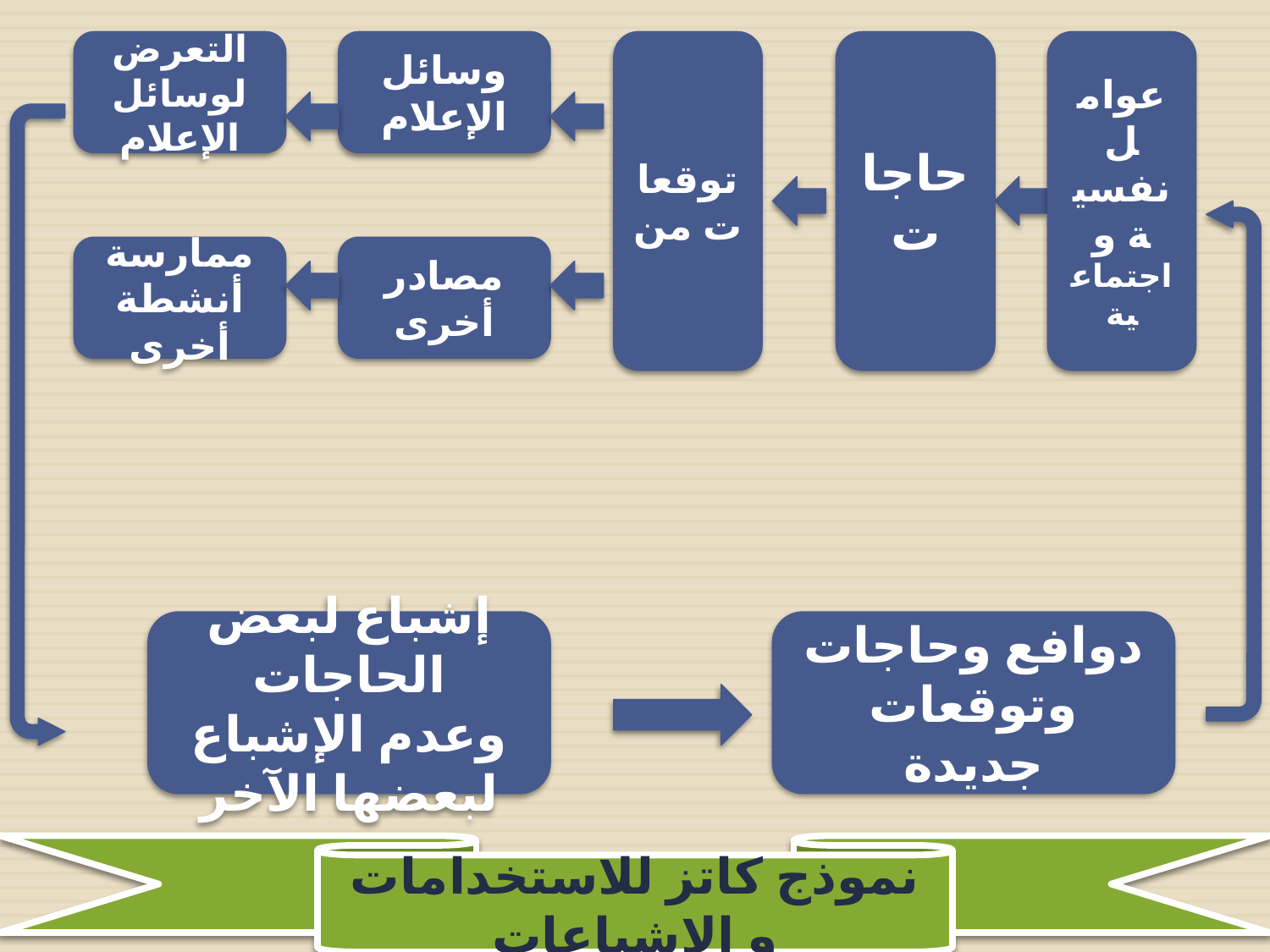

التعرض لوسائل الإعلام
وسائل الإعلام
توقعات من
حاجات
عوامل نفسية و
اجتماعية

ممارسة أنشطة أخرى
مصادر أخرى

إشباع لبعض الحاجات
وعدم الإشباع لبعضها الآخر
دوافع وحاجات وتوقعات جديدة

نموذج كاتز للاستخدامات و الاشباعات